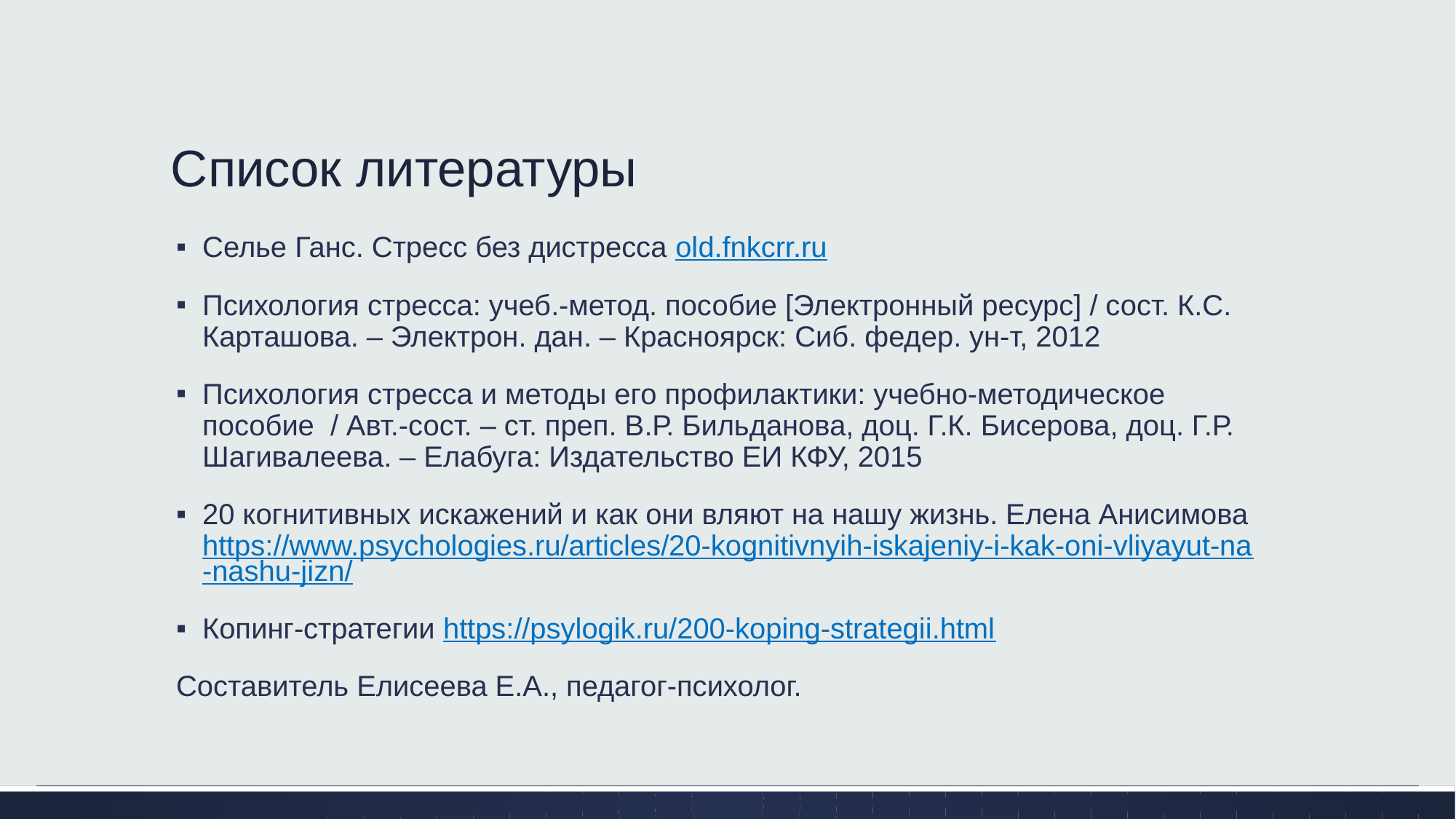

# Список литературы
Селье Ганс. Стресс без дистресса old.fnkcrr.ru
Психология стресса: учеб.-метод. пособие [Электронный ресурс] / сост. К.С. Карташова. – Электрон. дан. – Красноярск: Сиб. федер. ун-т, 2012
Психология стресса и методы его профилактики: учебно-методическое пособие  / Авт.-сост. – ст. преп. В.Р. Бильданова, доц. Г.К. Бисерова, доц. Г.Р. Шагивалеева. – Елабуга: Издательство ЕИ КФУ, 2015
20 когнитивных искажений и как они вляют на нашу жизнь. Елена Анисимова https://www.psychologies.ru/articles/20-kognitivnyih-iskajeniy-i-kak-oni-vliyayut-na-nashu-jizn/
Копинг-стратегии https://psylogik.ru/200-koping-strategii.html
Составитель Елисеева Е.А., педагог-психолог.